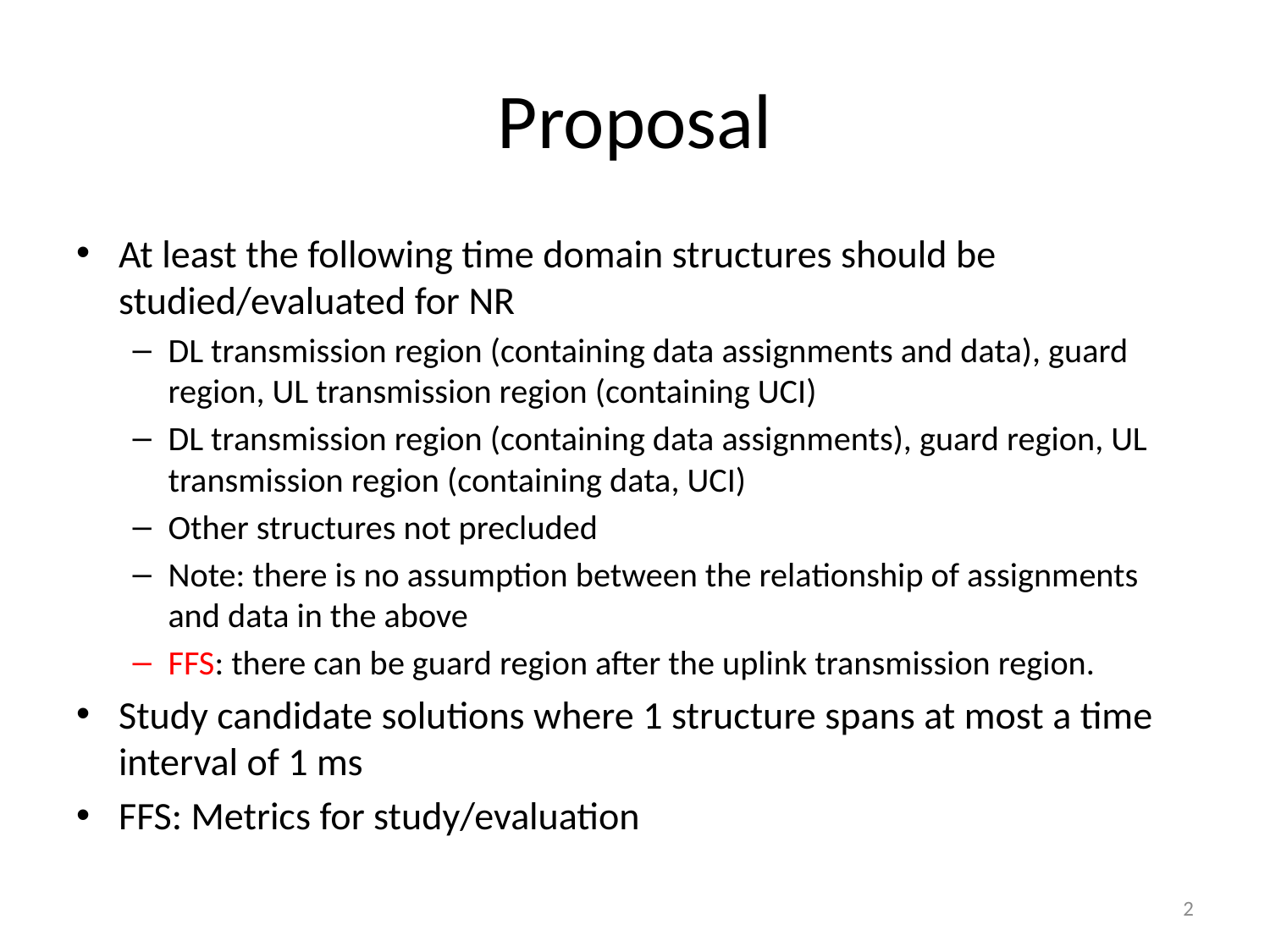

# Proposal
At least the following time domain structures should be studied/evaluated for NR
DL transmission region (containing data assignments and data), guard region, UL transmission region (containing UCI)
DL transmission region (containing data assignments), guard region, UL transmission region (containing data, UCI)
Other structures not precluded
Note: there is no assumption between the relationship of assignments and data in the above
FFS: there can be guard region after the uplink transmission region.
Study candidate solutions where 1 structure spans at most a time interval of 1 ms
FFS: Metrics for study/evaluation
2